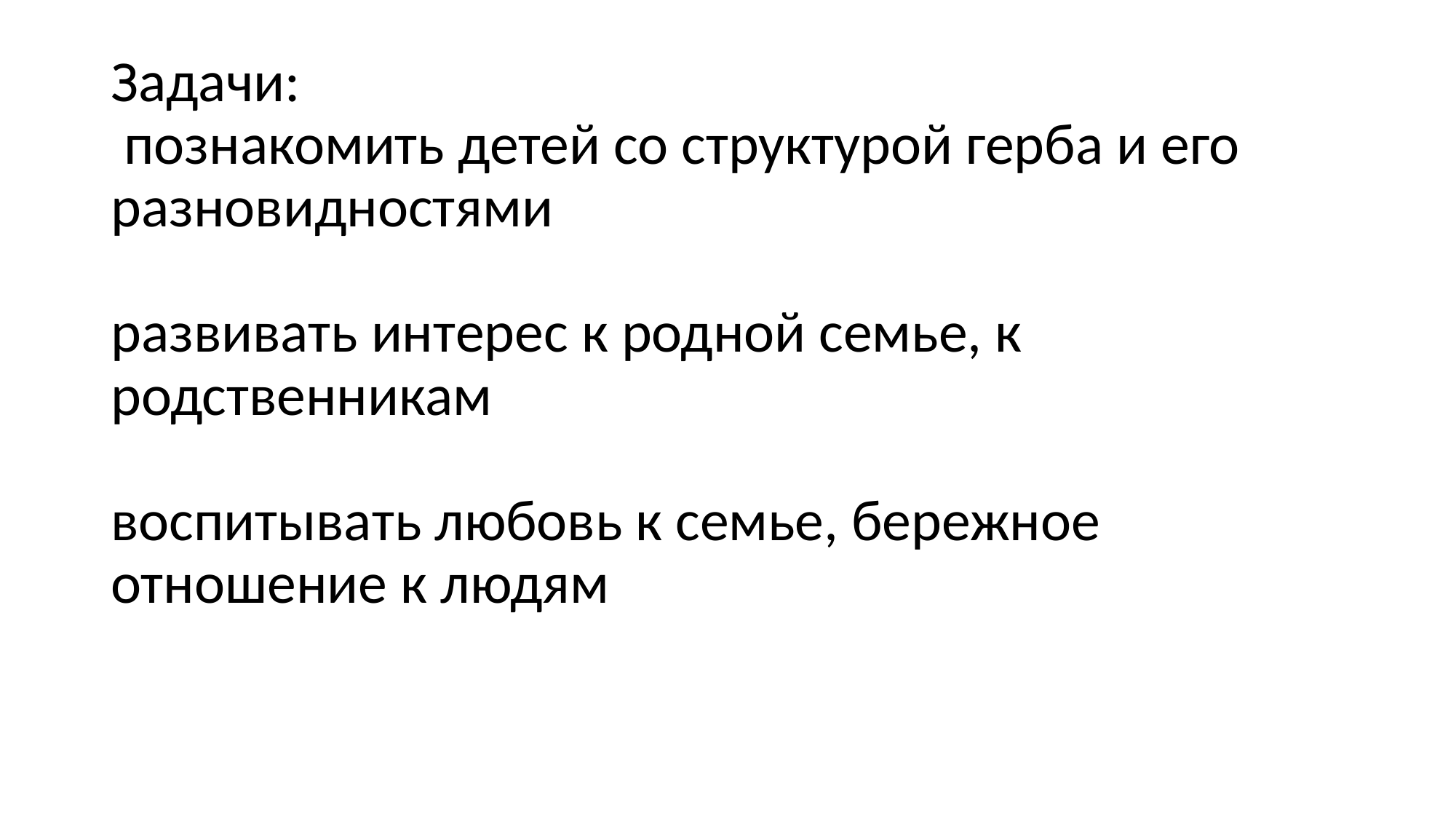

# Задачи: познакомить детей со структурой герба и его разновидностями развивать интерес к родной семье, к родственникам воспитывать любовь к семье, бережное отношение к людям